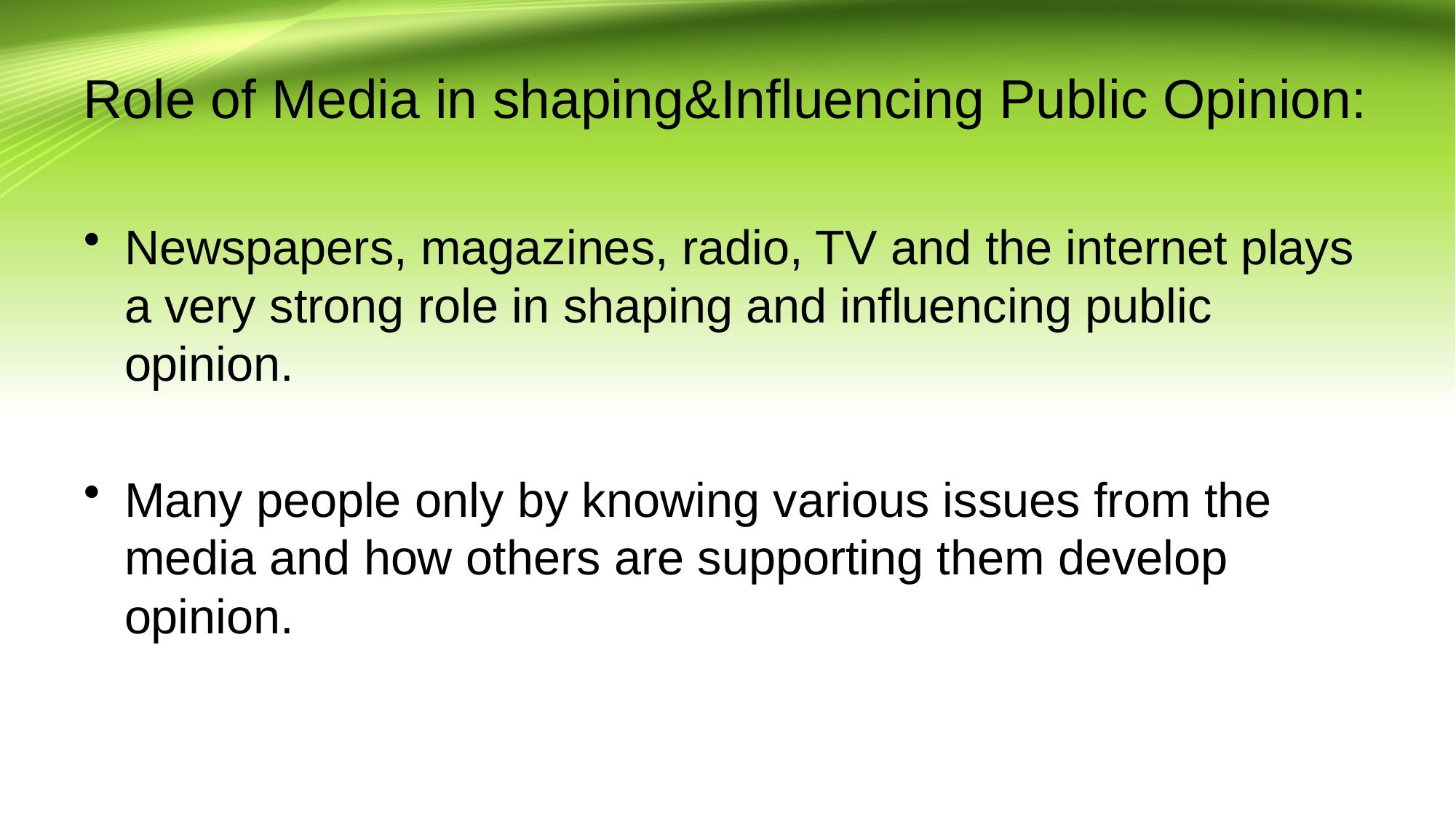

# Role of Media in shaping&Influencing Public Opinion:
Newspapers, magazines, radio, TV and the internet plays a very strong role in shaping and influencing public opinion.

Many people only by knowing various issues from the media and how others are supporting them develop opinion.